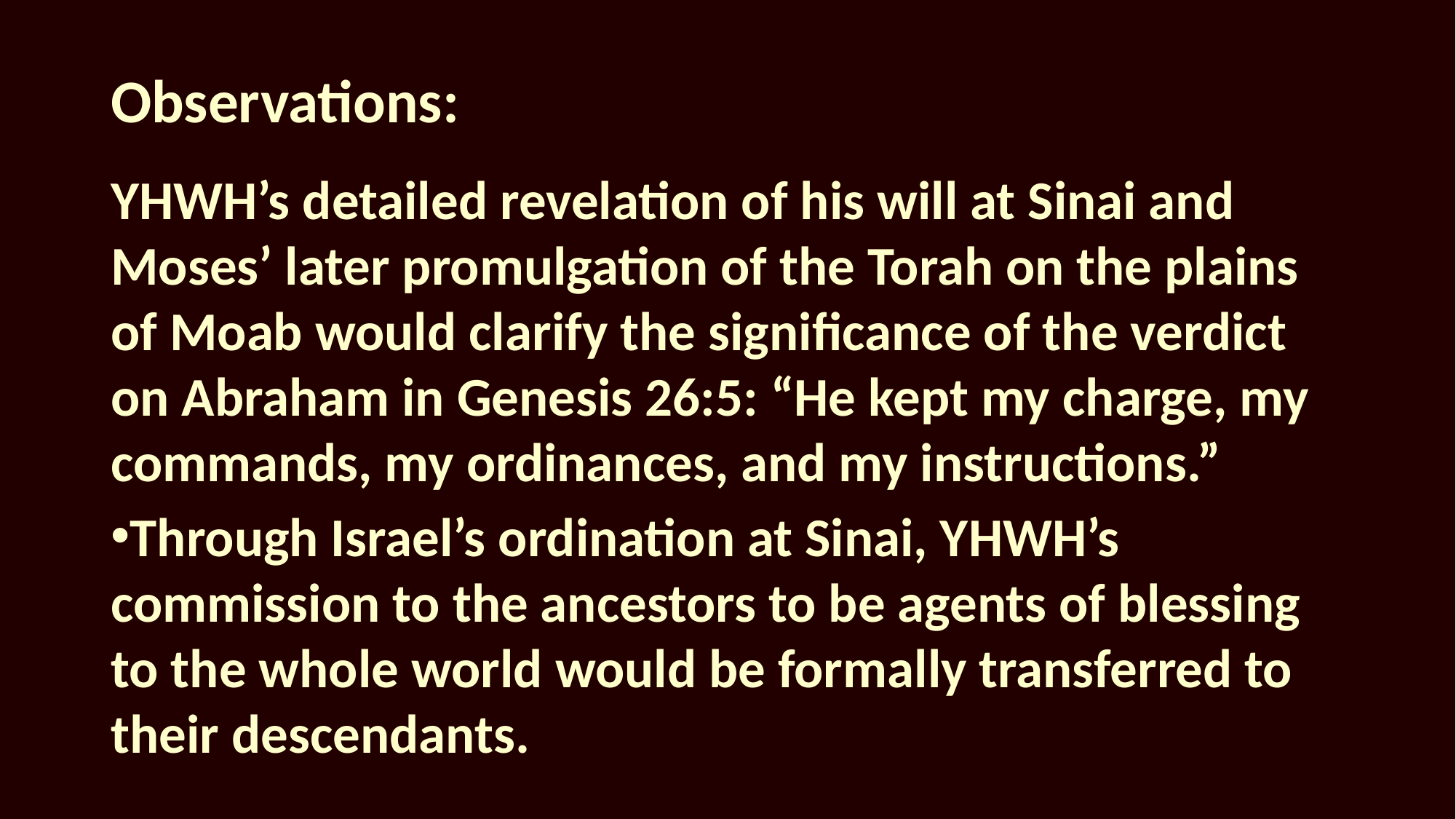

# Observations:
YHWH’s detailed revelation of his will at Sinai and Moses’ later promulgation of the Torah on the plains of Moab would clarify the significance of the verdict on Abraham in Genesis 26:5: “He kept my charge, my commands, my ordinances, and my instructions.”
Through Israel’s ordination at Sinai, YHWH’s commission to the ancestors to be agents of blessing to the whole world would be formally transferred to their descendants.